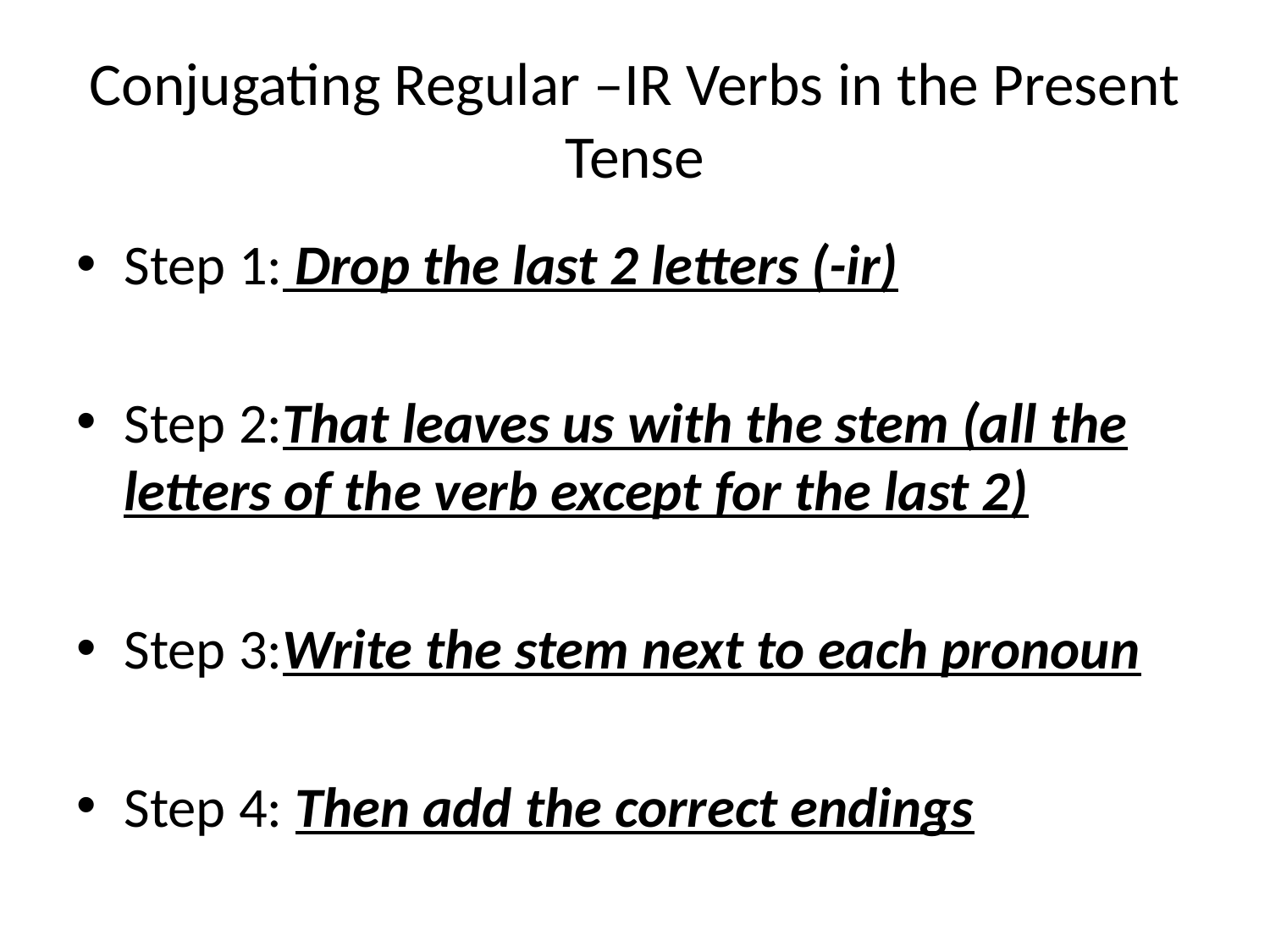

# Conjugating Regular –IR Verbs in the Present Tense
Step 1: Drop the last 2 letters (-ir)

Step 2:That leaves us with the stem (all the letters of the verb except for the last 2)

Step 3:Write the stem next to each pronoun

Step 4: Then add the correct endings